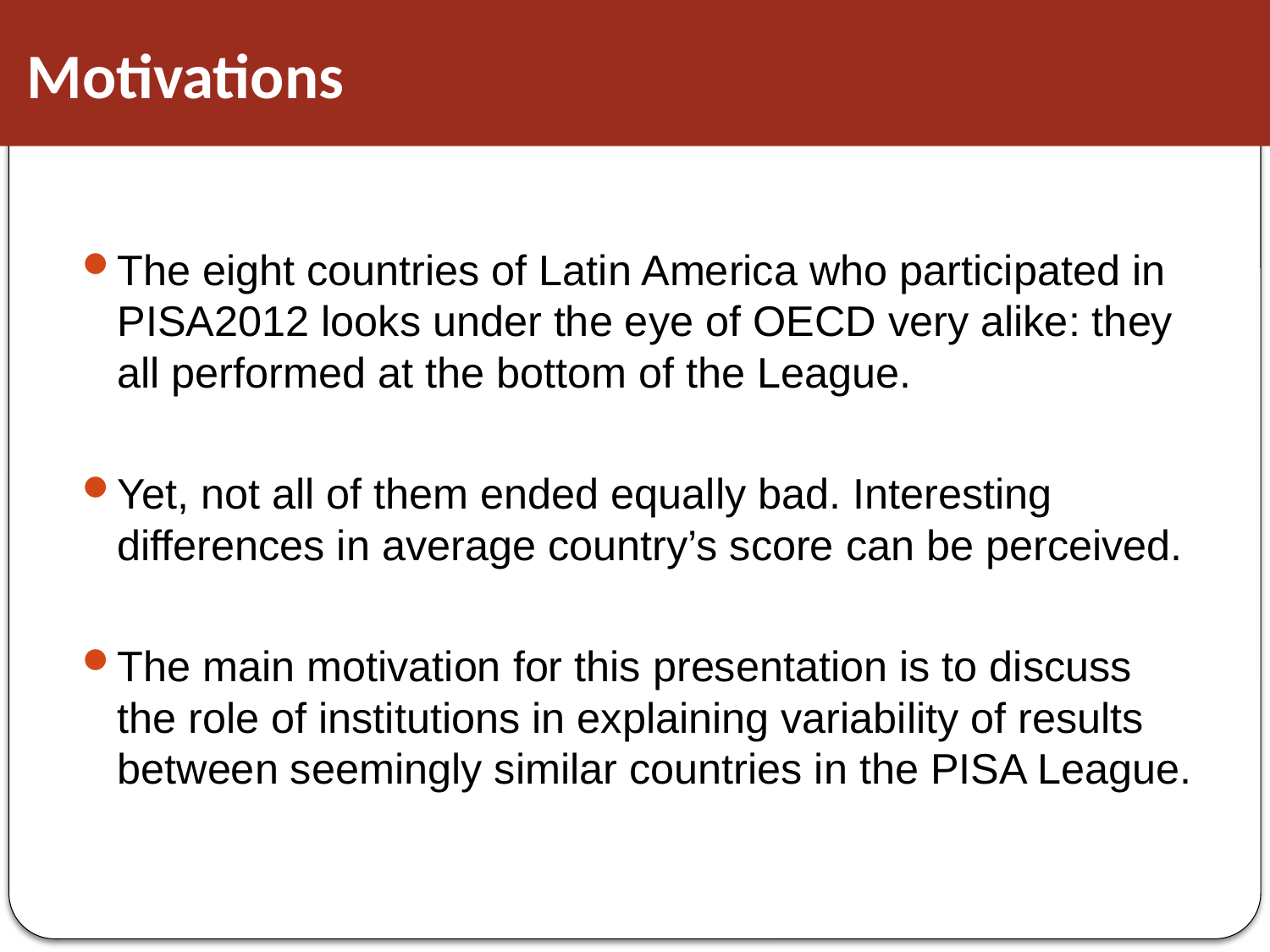

Motivations

The eight countries of Latin America who participated in PISA2012 looks under the eye of OECD very alike: they all performed at the bottom of the League.

Yet, not all of them ended equally bad. Interesting differences in average country’s score can be perceived.

The main motivation for this presentation is to discuss the role of institutions in explaining variability of results between seemingly similar countries in the PISA League.